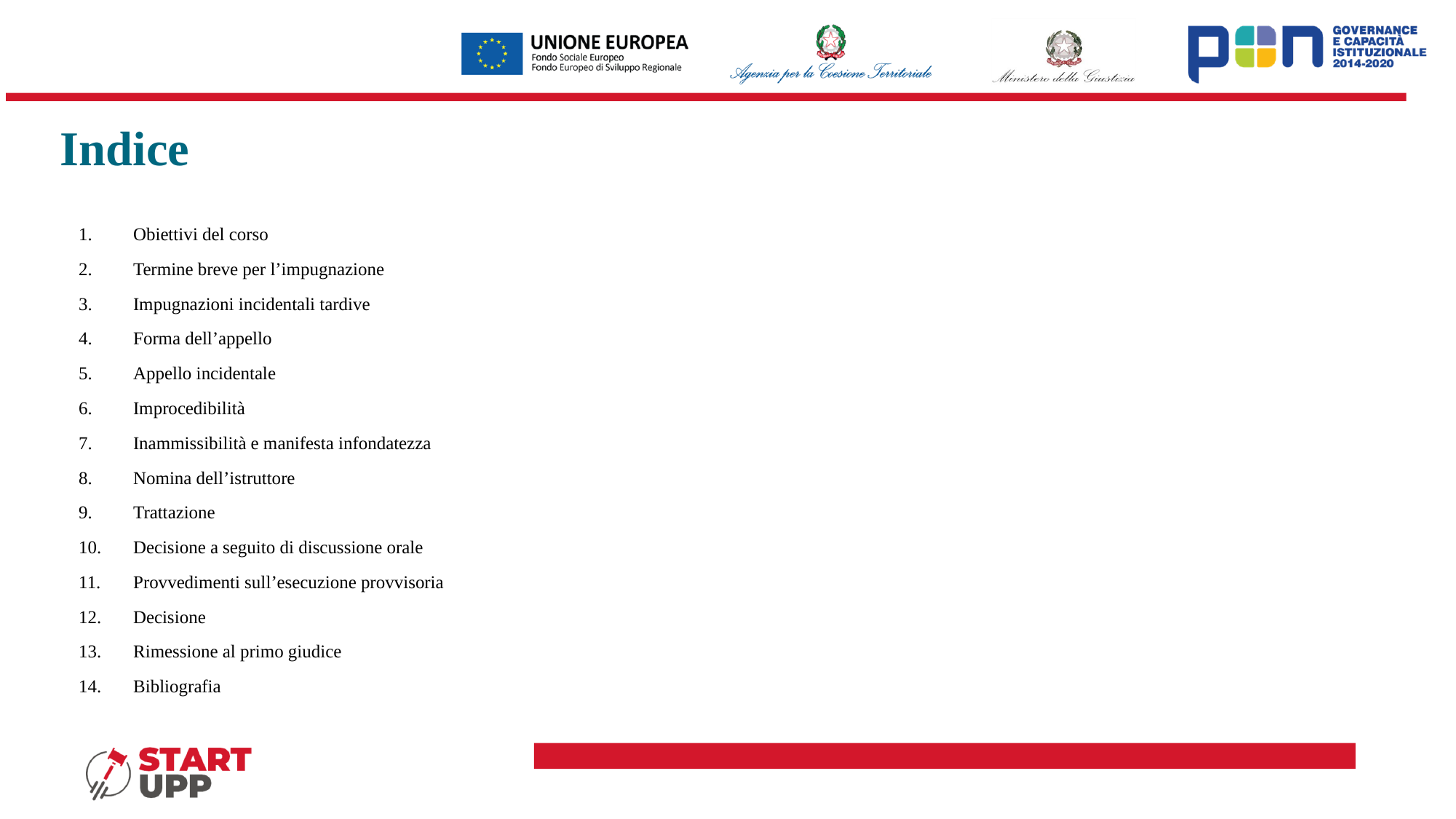

# Indice
Obiettivi del corso
Termine breve per l’impugnazione
Impugnazioni incidentali tardive
Forma dell’appello
Appello incidentale
Improcedibilità
Inammissibilità e manifesta infondatezza
Nomina dell’istruttore
Trattazione
Decisione a seguito di discussione orale
Provvedimenti sull’esecuzione provvisoria
Decisione
Rimessione al primo giudice
Bibliografia